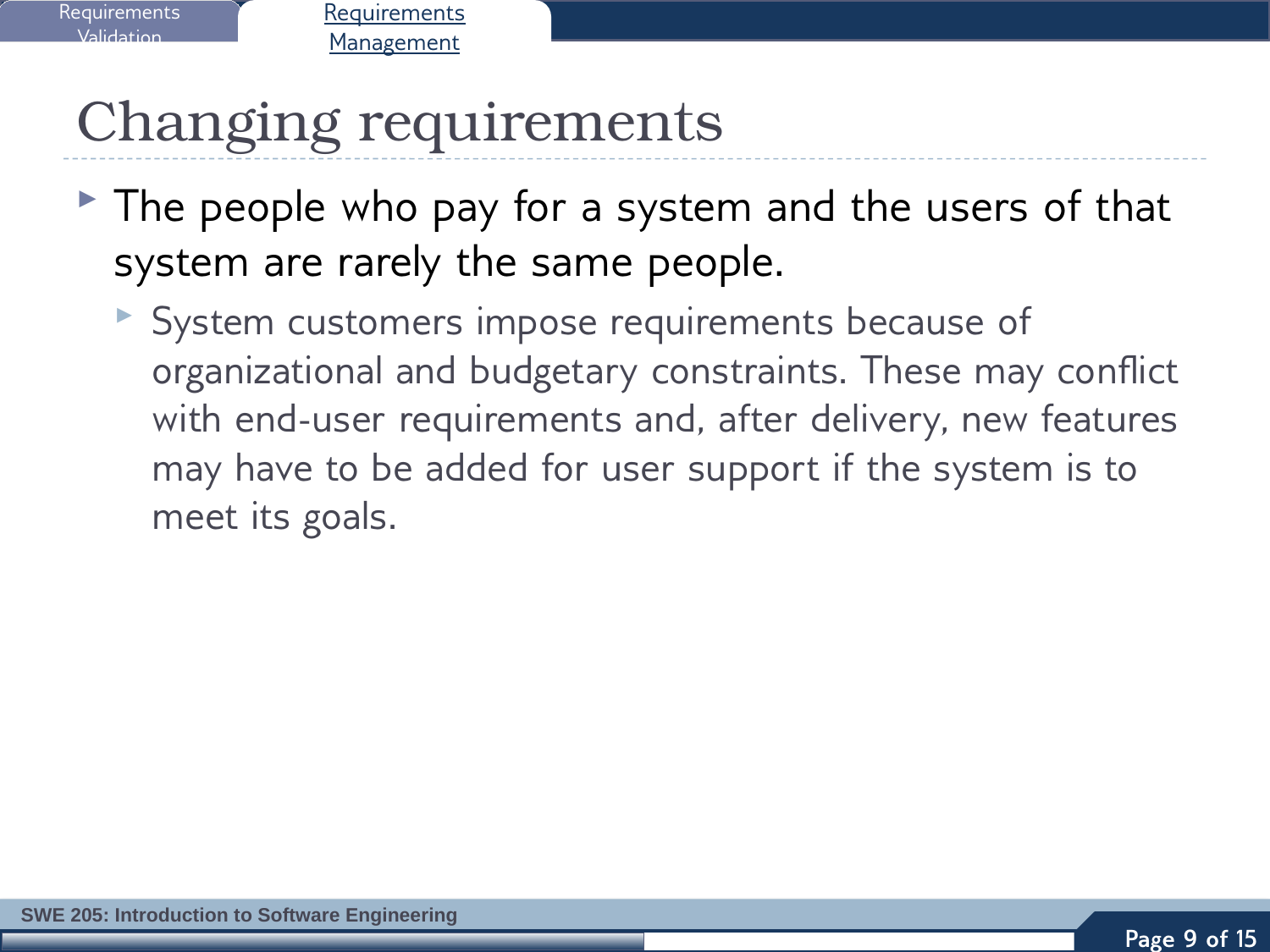

Requirements Validation
Requirements Management
# Changing requirements
The people who pay for a system and the users of that system are rarely the same people.
System customers impose requirements because of organizational and budgetary constraints. These may conflict with end-user requirements and, after delivery, new features may have to be added for user support if the system is to meet its goals.

9
Page 9 of 15